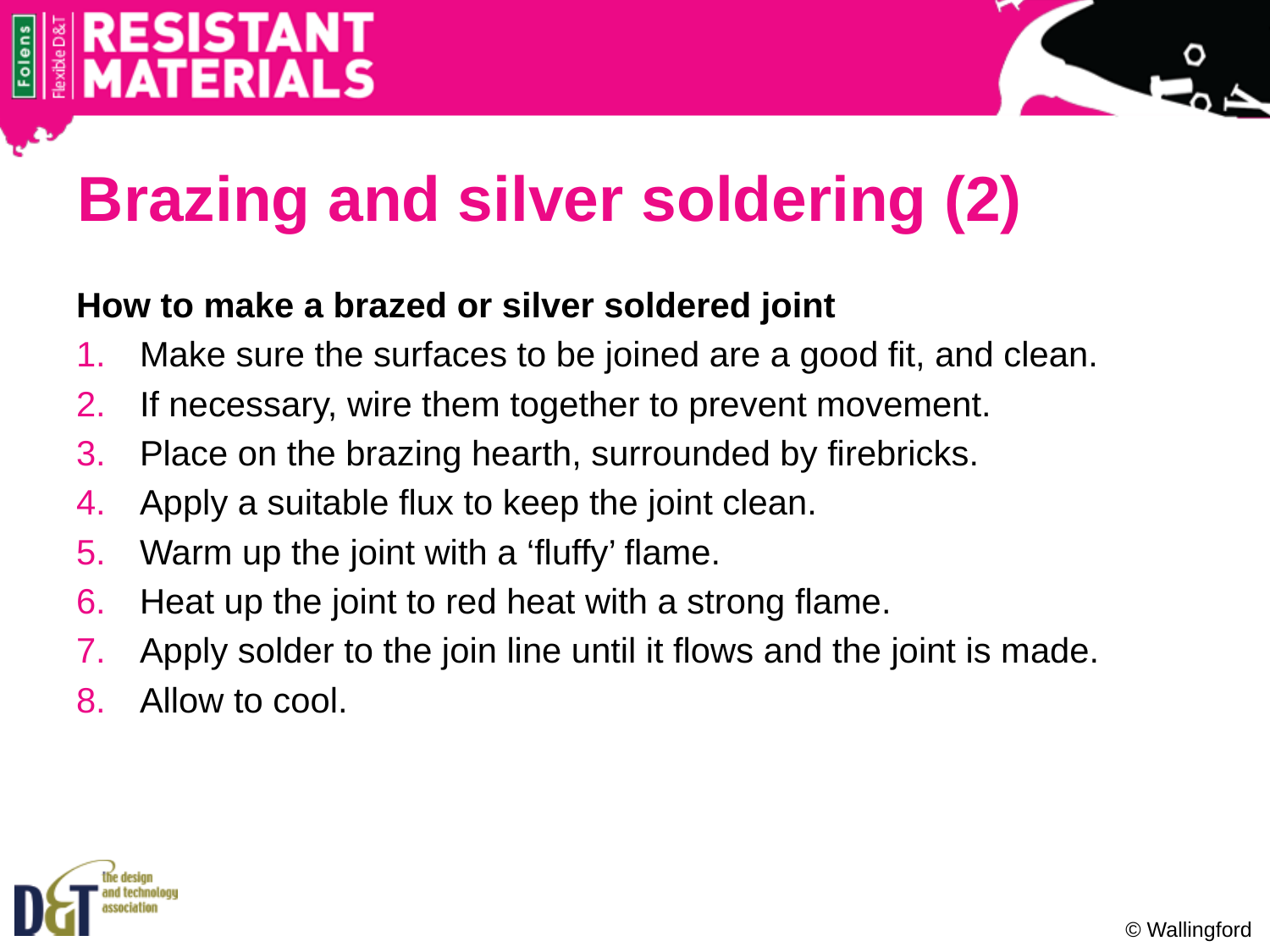

# Brazing and silver soldering (2)
How to make a brazed or silver soldered joint
Make sure the surfaces to be joined are a good fit, and clean.
If necessary, wire them together to prevent movement.
Place on the brazing hearth, surrounded by firebricks.
Apply a suitable flux to keep the joint clean.
Warm up the joint with a ‘fluffy’ flame.
Heat up the joint to red heat with a strong flame.
Apply solder to the join line until it flows and the joint is made.
Allow to cool.
© Wallingford